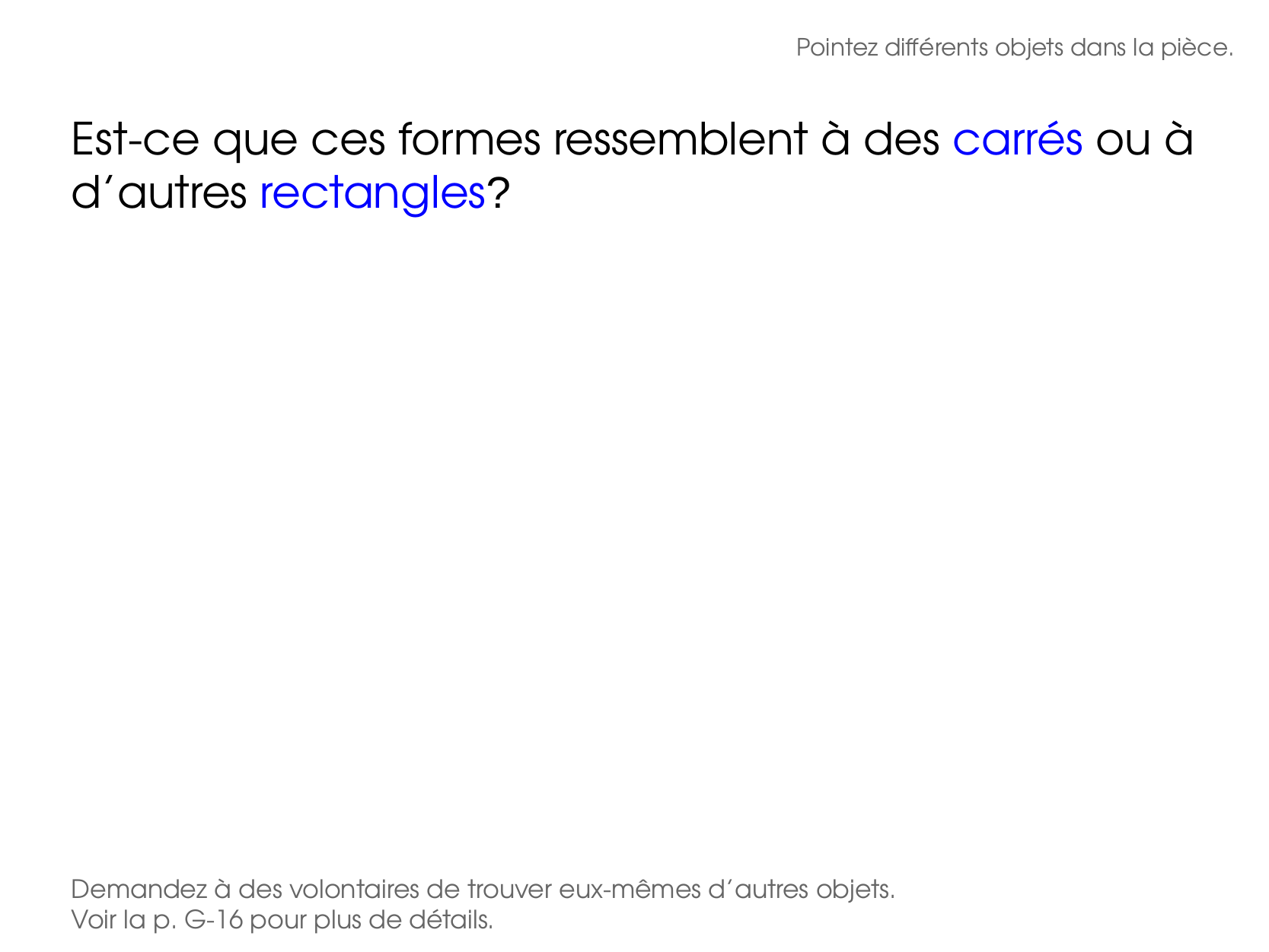

Pointez différents objets dans la pièce.
Est-ce que ces formes ressemblent à des carrés ou à d’autres rectangles?
Demandez à des volontaires de trouver eux-mêmes d’autres objets. Voir la p. G-16 pour plus de détails.